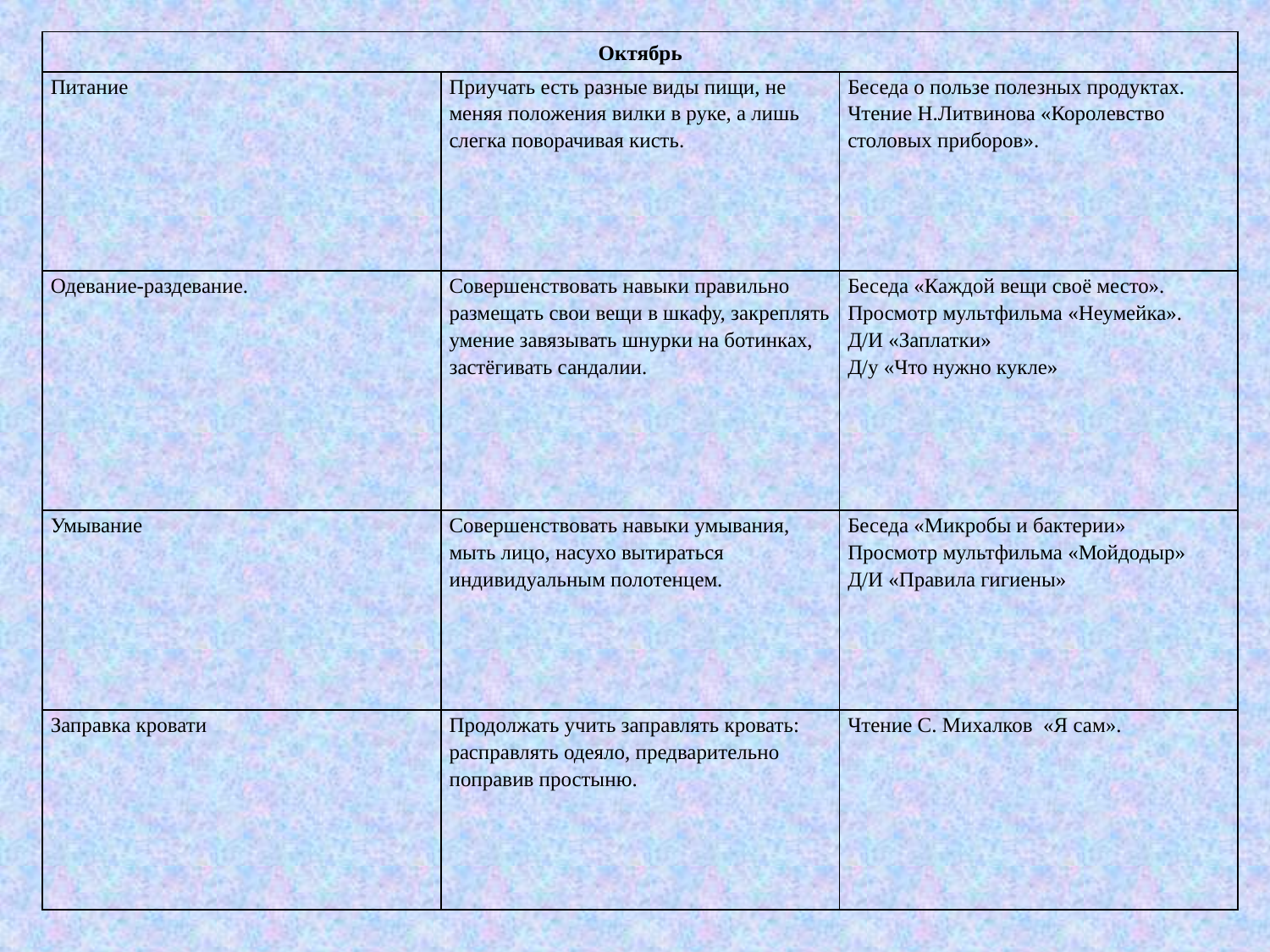

| Октябрь |  |  |
| --- | --- | --- |
| Питание | Приучать есть разные виды пищи, не меняя положения вилки в руке, а лишь слегка поворачивая кисть. | Беседа о пользе полезных продуктах. Чтение Н.Литвинова «Королевство столовых приборов». |
| Одевание-раздевание. | Совершенствовать навыки правильно размещать свои вещи в шкафу, закреплять умение завязывать шнурки на ботинках, застёгивать сандалии. | Беседа «Каждой вещи своё место». Просмотр мультфильма «Неумейка». Д/И «Заплатки» Д/у «Что нужно кукле» |
| Умывание | Совершенствовать навыки умывания, мыть лицо, насухо вытираться индивидуальным полотенцем. | Беседа «Микробы и бактерии» Просмотр мультфильма «Мойдодыр» Д/И «Правила гигиены» |
| Заправка кровати | Продолжать учить заправлять кровать: расправлять одеяло, предварительно поправив простыню. | Чтение С. Михалков «Я сам». |